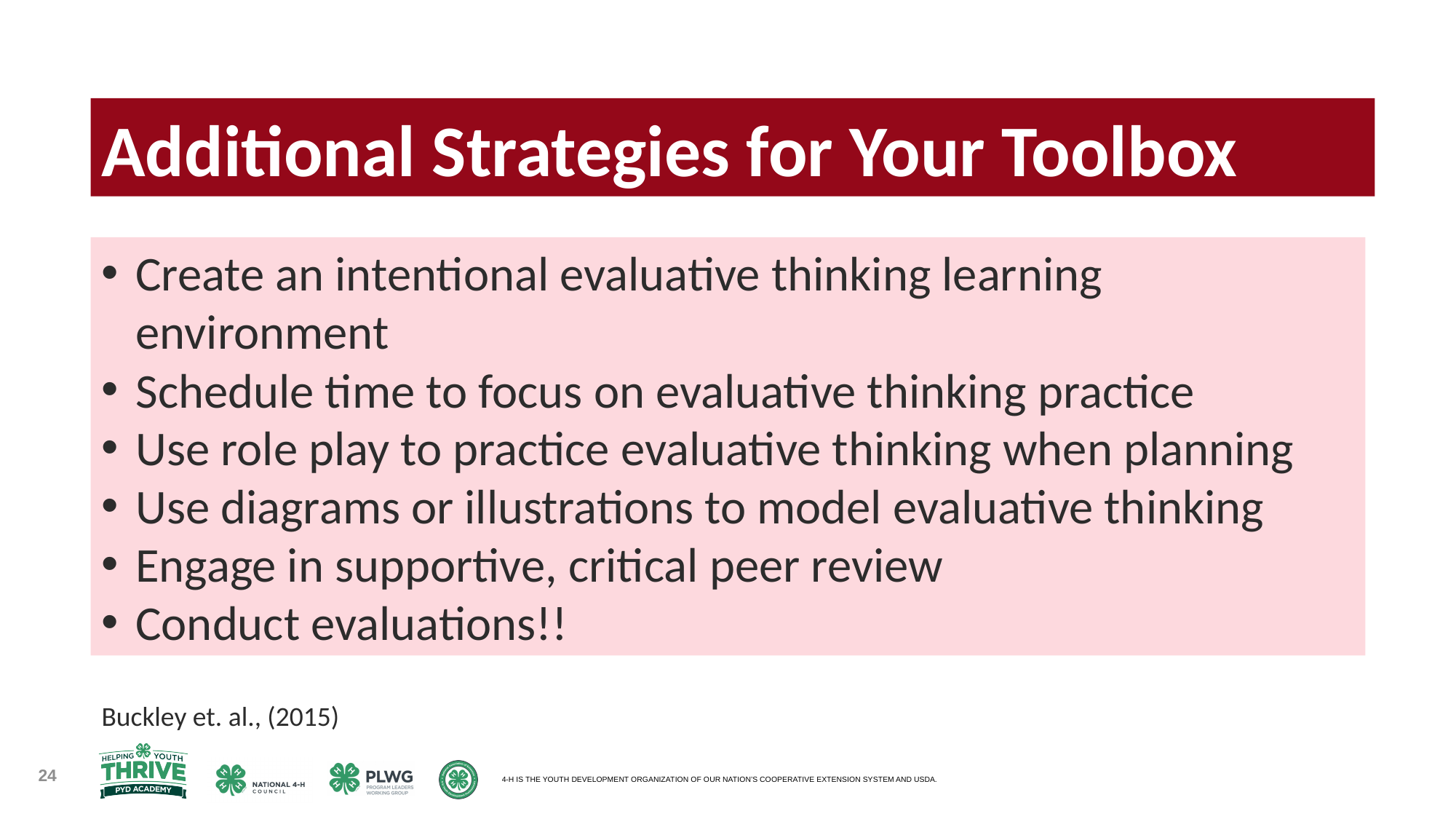

Additional Strategies for Your Toolbox
Create an intentional evaluative thinking learning environment
Schedule time to focus on evaluative thinking practice
Use role play to practice evaluative thinking when planning
Use diagrams or illustrations to model evaluative thinking
Engage in supportive, critical peer review
Conduct evaluations!!
Buckley et. al., (2015)
24